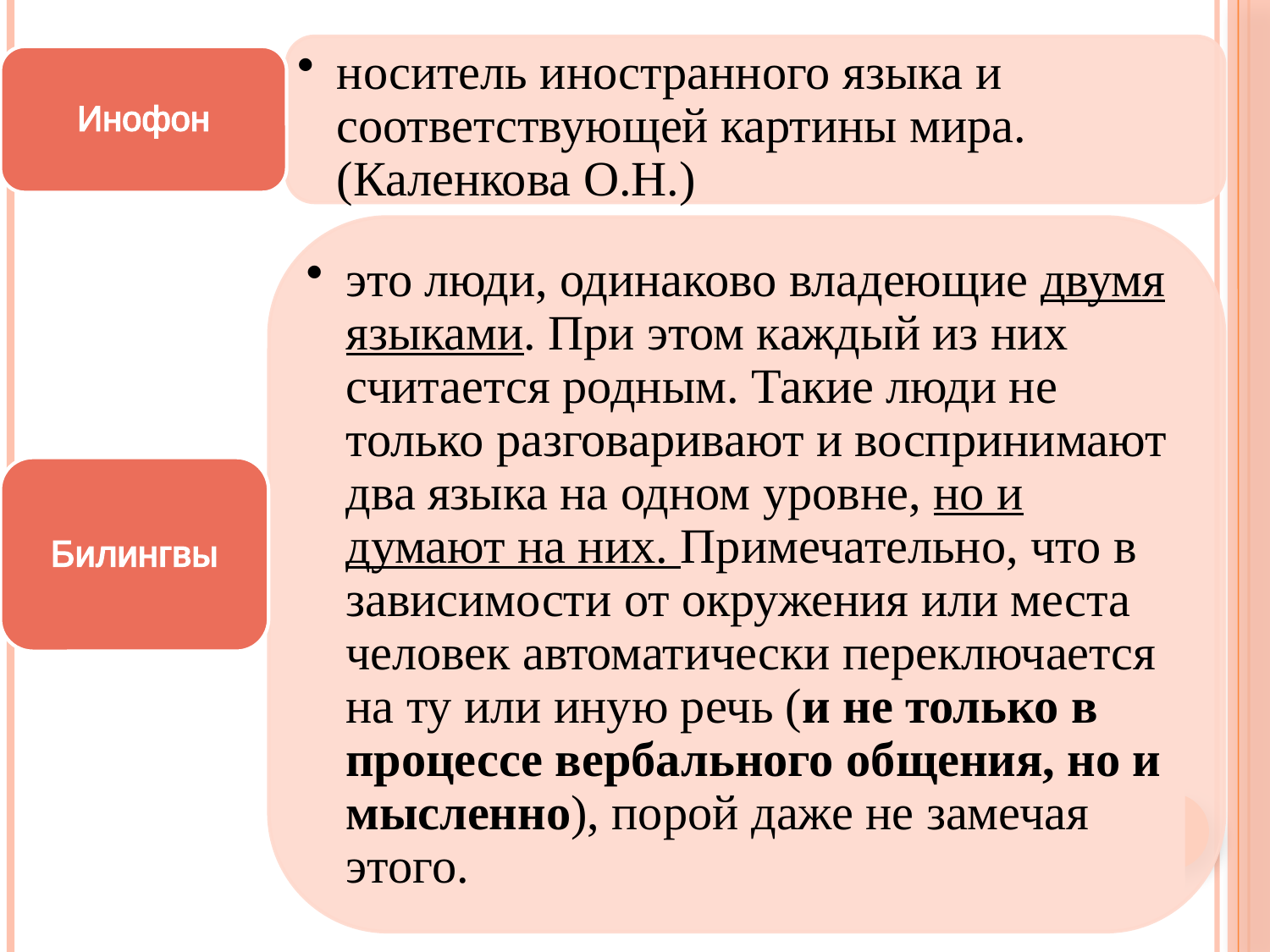

носитель иностранного языка и соответствующей картины мира.       (Каленкова О.Н.)
Инофон
это люди, одинаково владеющие двумя языками. При этом каждый из них  считается родным. Такие люди не только разговаривают и воспринимают два языка на одном уровне, но и думают на них. Примечательно, что в зависимости от окружения или места человек автоматически переключается на ту или иную речь (и не только в процессе вербального общения, но и мысленно), порой даже не замечая этого.
Билингвы